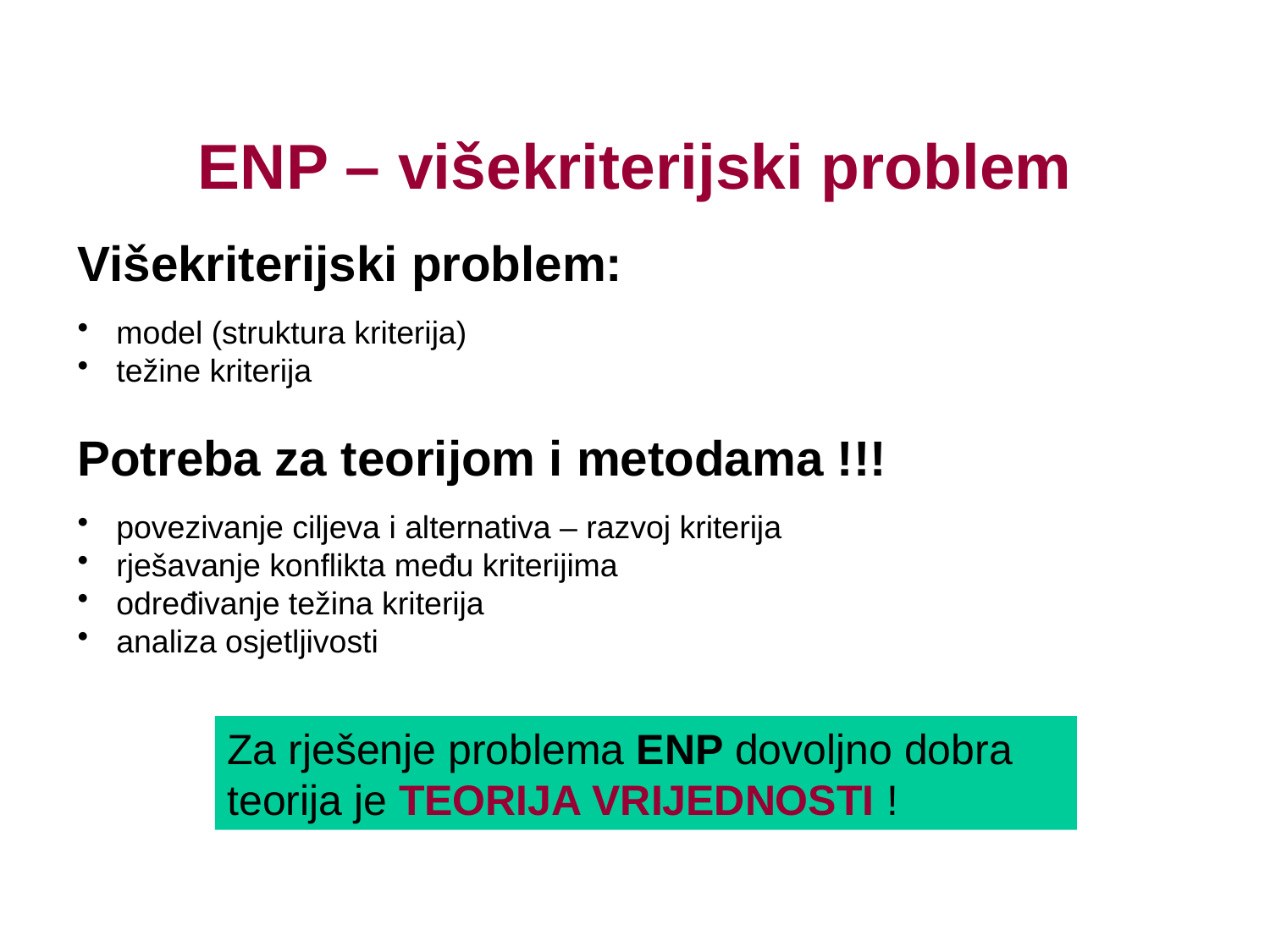

# ENP – višekriterijski problem
Višekriterijski problem:

 model (struktura kriterija)
 težine kriterija

Potreba za teorijom i metodama !!!

 povezivanje ciljeva i alternativa – razvoj kriterija
 rješavanje konflikta među kriterijima
 određivanje težina kriterija
 analiza osjetljivosti

Za rješenje problema ENP dovoljno dobra
teorija je TEORIJA VRIJEDNOSTI !
37